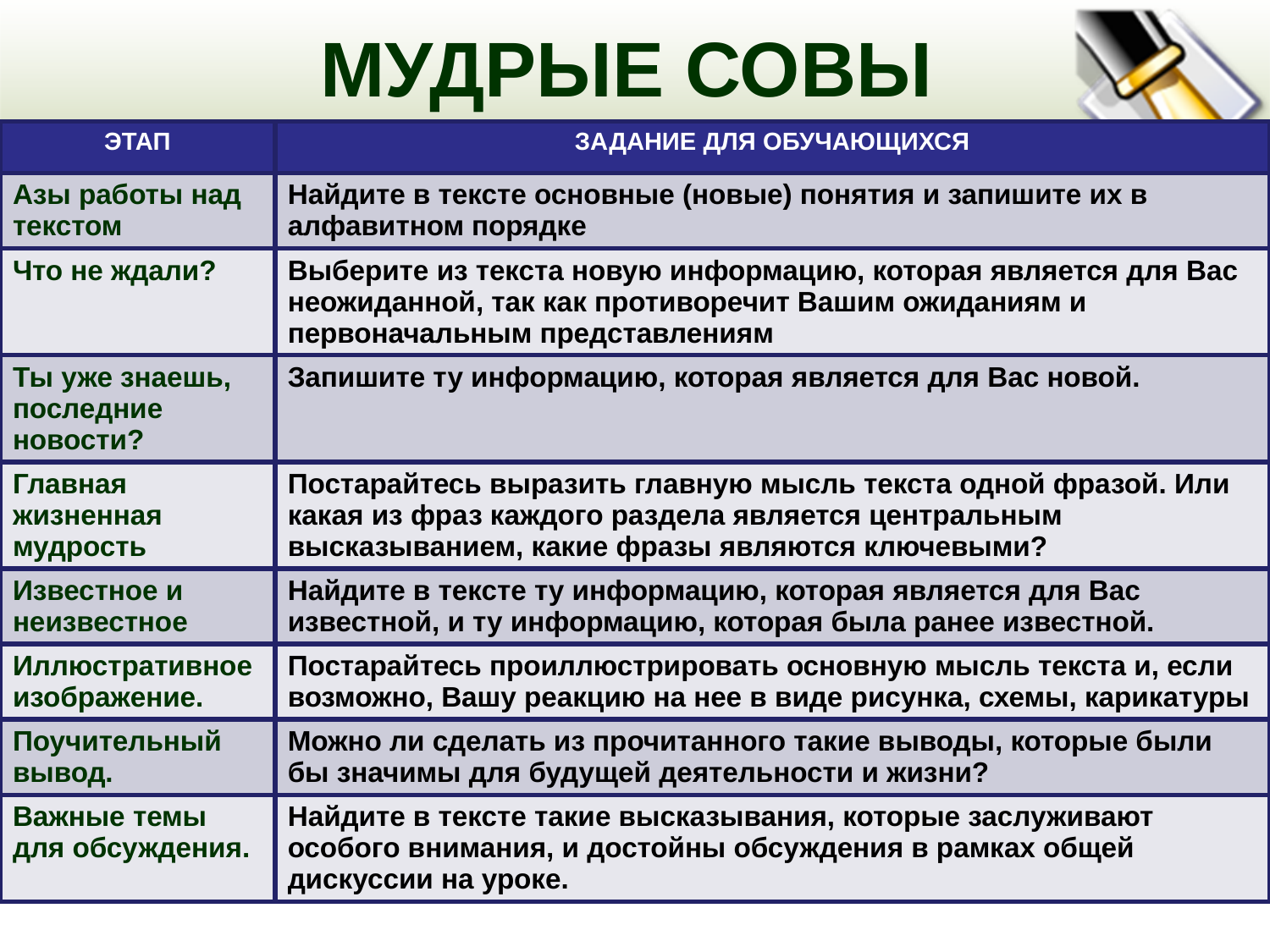

# МУДРЫЕ СОВЫ
| ЭТАП | ЗАДАНИЕ ДЛЯ ОБУЧАЮЩИХСЯ |
| --- | --- |
| Азы работы над текстом | Найдите в тексте основные (новые) понятия и запишите их в алфавитном порядке |
| Что не ждали? | Выберите из текста новую информацию, которая является для Вас неожиданной, так как противоречит Вашим ожиданиям и первоначальным представлениям |
| Ты уже знаешь, последние новости? | Запишите ту информацию, которая является для Вас новой. |
| Главная жизненная мудрость | Постарайтесь выразить главную мысль текста одной фразой. Или какая из фраз каждого раздела является центральным высказыванием, какие фразы являются ключевыми? |
| Известное и неизвестное | Найдите в тексте ту информацию, которая является для Вас известной, и ту информацию, которая была ранее известной. |
| Иллюстративное изображение. | Постарайтесь проиллюстрировать основную мысль текста и, если возможно, Вашу реакцию на нее в виде рисунка, схемы, карикатуры |
| Поучительный вывод. | Можно ли сделать из прочитанного такие выводы, которые были бы значимы для будущей деятельности и жизни? |
| Важные темы для обсуждения. | Найдите в тексте такие высказывания, которые заслуживают особого внимания, и достойны обсуждения в рамках общей дискуссии на уроке. |